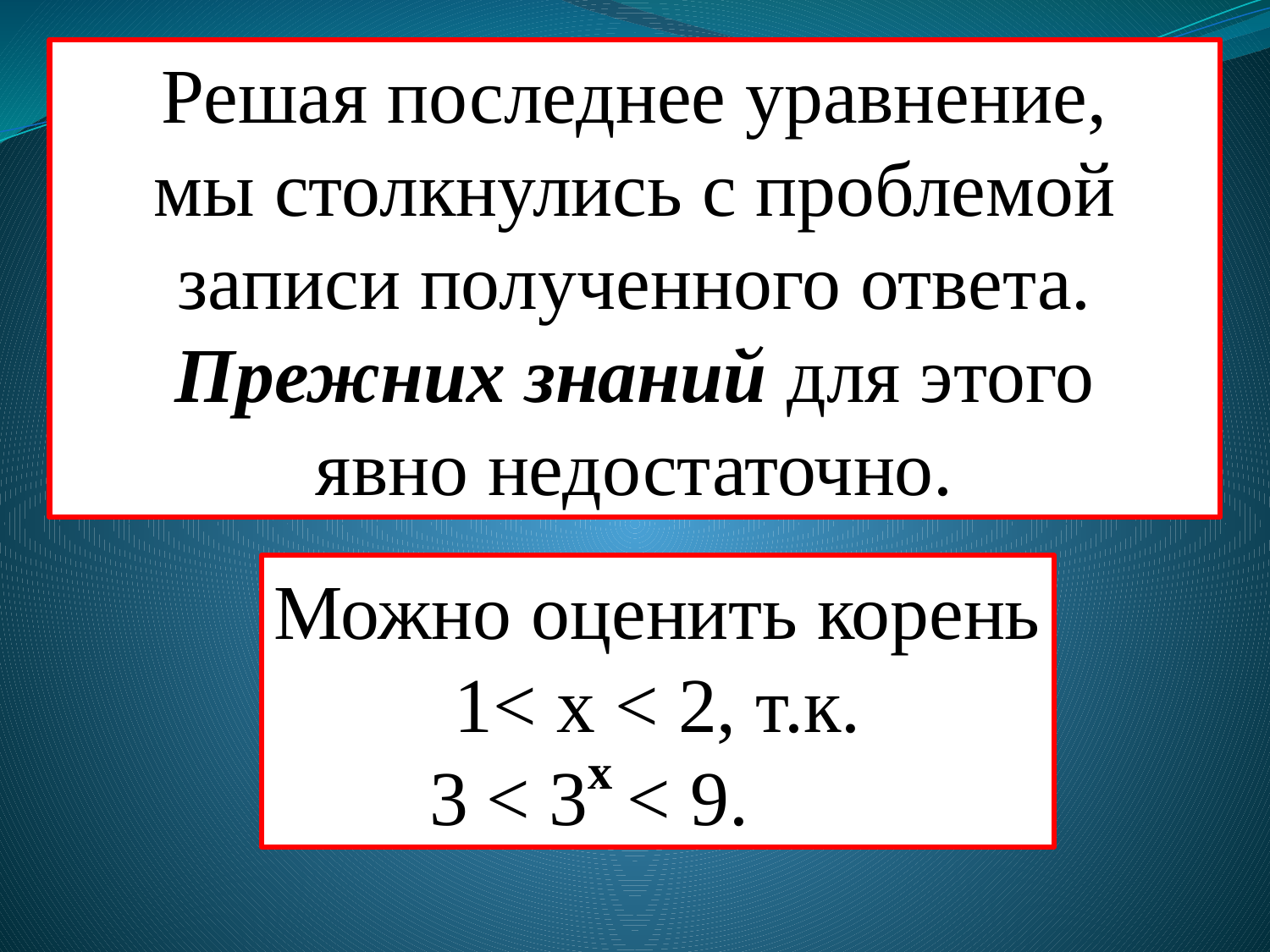

Решая последнее уравнение,
мы столкнулись с проблемой
записи полученного ответа.
Прежних знаний для этого
явно недостаточно.
Можно оценить корень
1< x < 2, т.к.
        3 < 3  < 9.
x